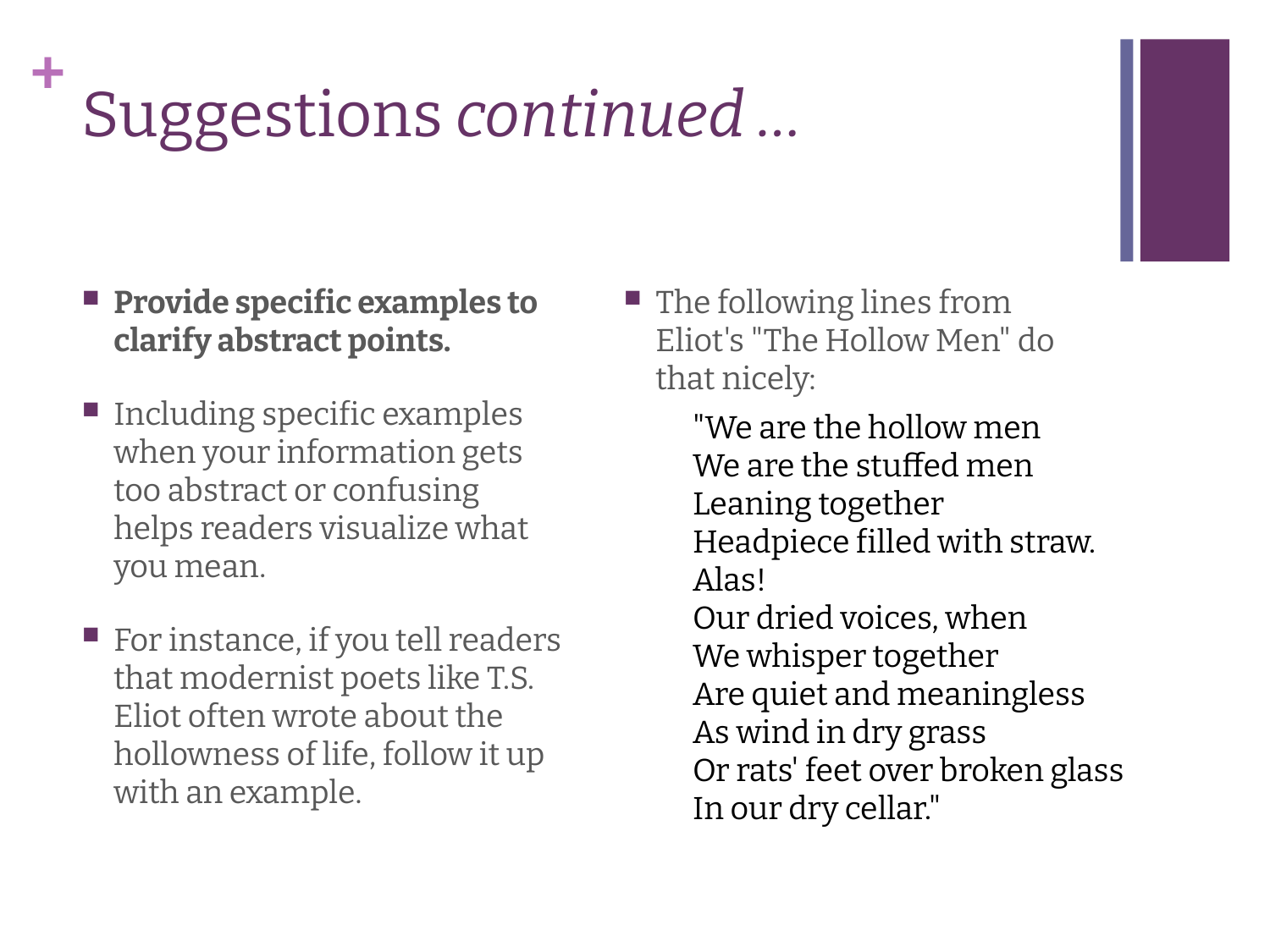

# Suggestions continued …
Provide specific examples to clarify abstract points.
Including specific examples when your information gets too abstract or confusing helps readers visualize what you mean.
For instance, if you tell readers that modernist poets like T.S. Eliot often wrote about the hollowness of life, follow it up with an example.
The following lines from Eliot's "The Hollow Men" do that nicely:

"We are the hollow men
We are the stuffed men
Leaning together
Headpiece filled with straw. Alas!
Our dried voices, when
We whisper together
Are quiet and meaningless
As wind in dry grass
Or rats' feet over broken glass
In our dry cellar."